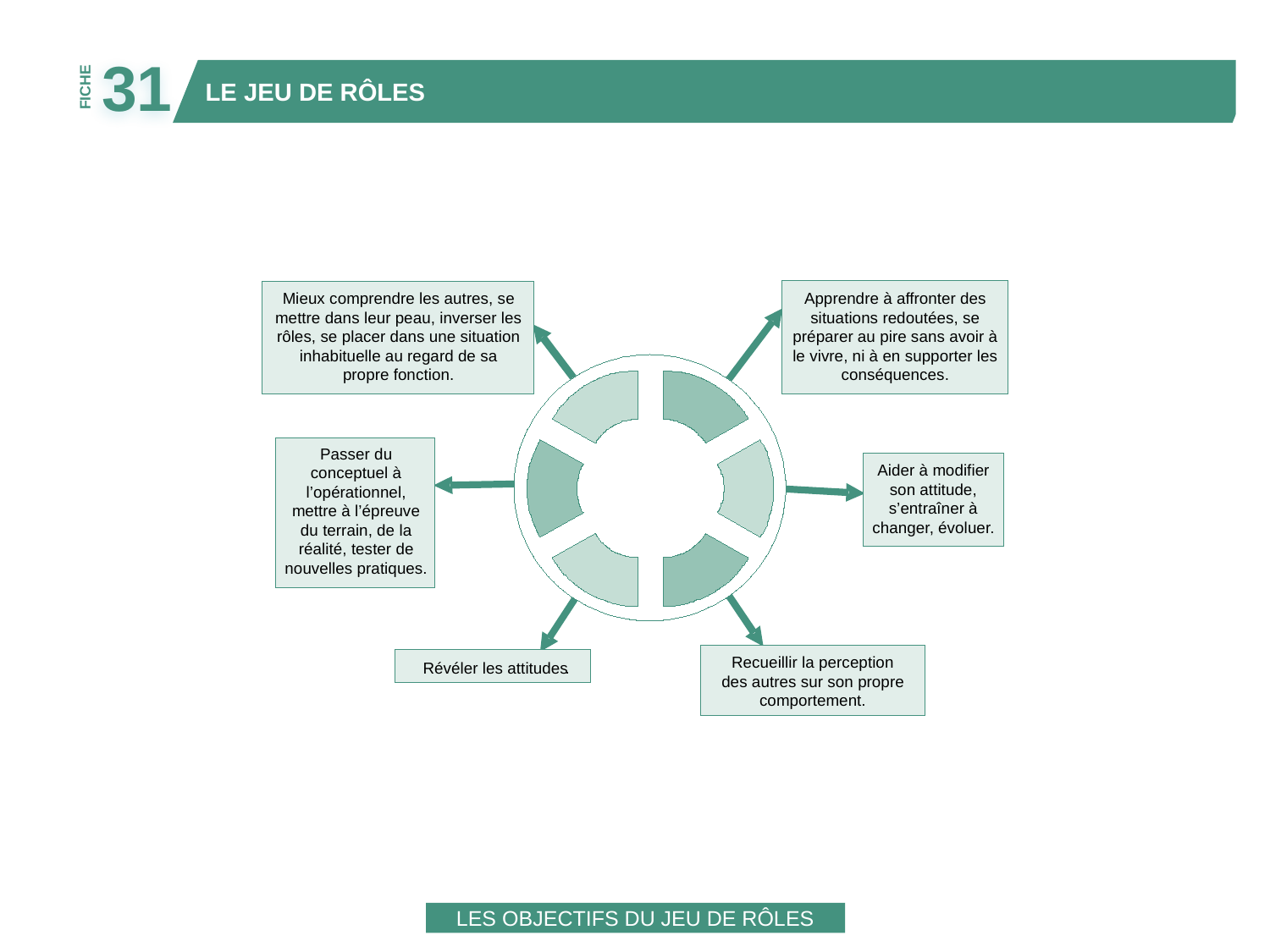

31

LE JEU DE RÔLES
FICHE

Apprendre à affronter des
situations redoutées, se
préparer au pire sans avoir à
le vivre, ni à en supporter les
conséquences.
Mieux comprendre les autres, se
mettre dans leur peau, inverser les
rôles, se placer dans une situation
inhabituelle au regard de sa
propre fonction.

Passer du
conceptuel à
l’opérationnel,
mettre à l’épreuve
du terrain, de la
réalité, tester de
nouvelles pratiques.

Aider à modifier
son attitude,
s’entraîner à
changer, évoluer.

Recueillir la perception
des autres sur son propre
comportement.
Révéler les attitudes
.
LES OBJECTIFS DU JEU DE RÔLES